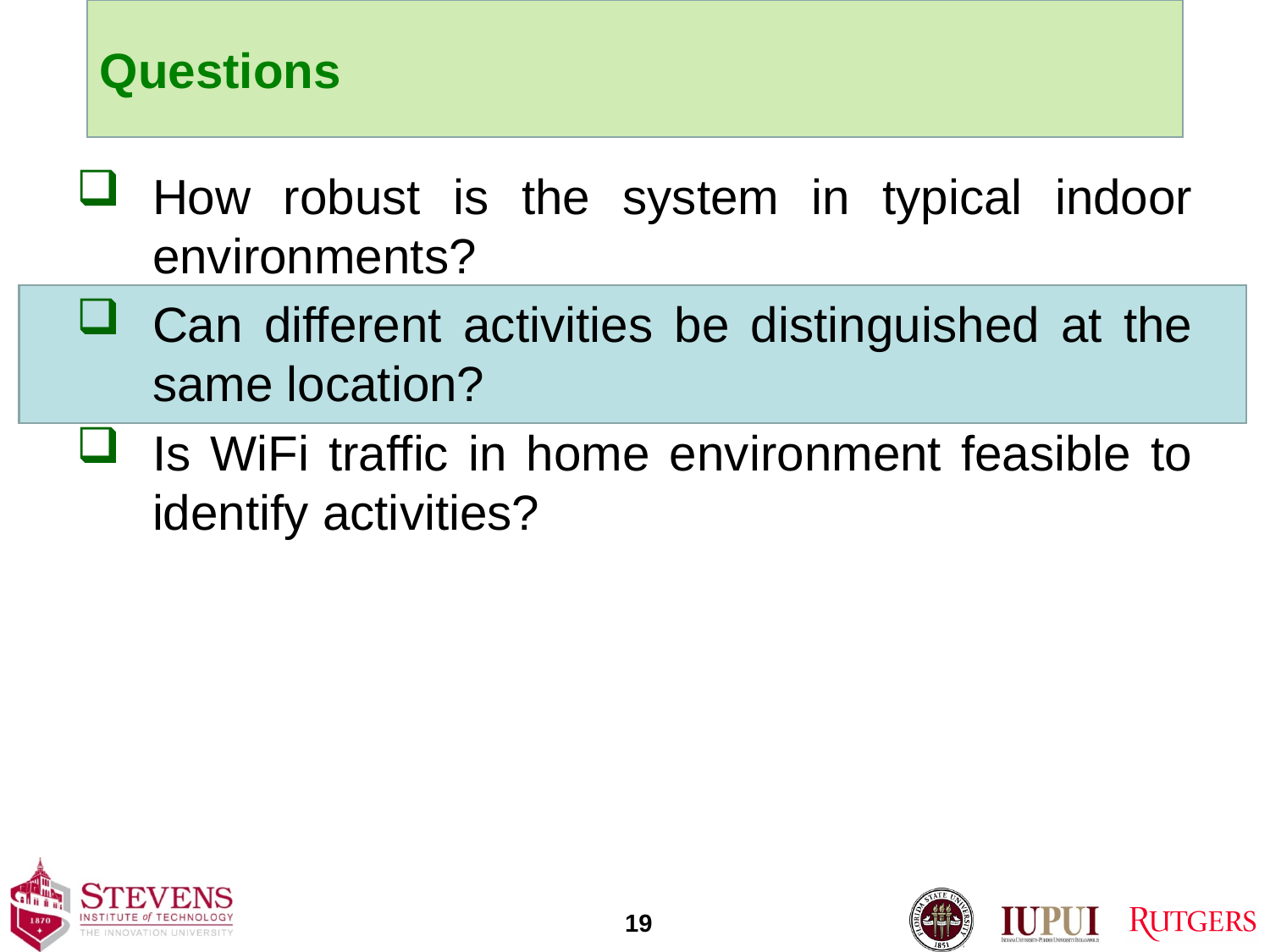

# Questions
How robust is the system in typical indoor environments?
Can different activities be distinguished at the same location?
Is WiFi traffic in home environment feasible to identify activities?

19